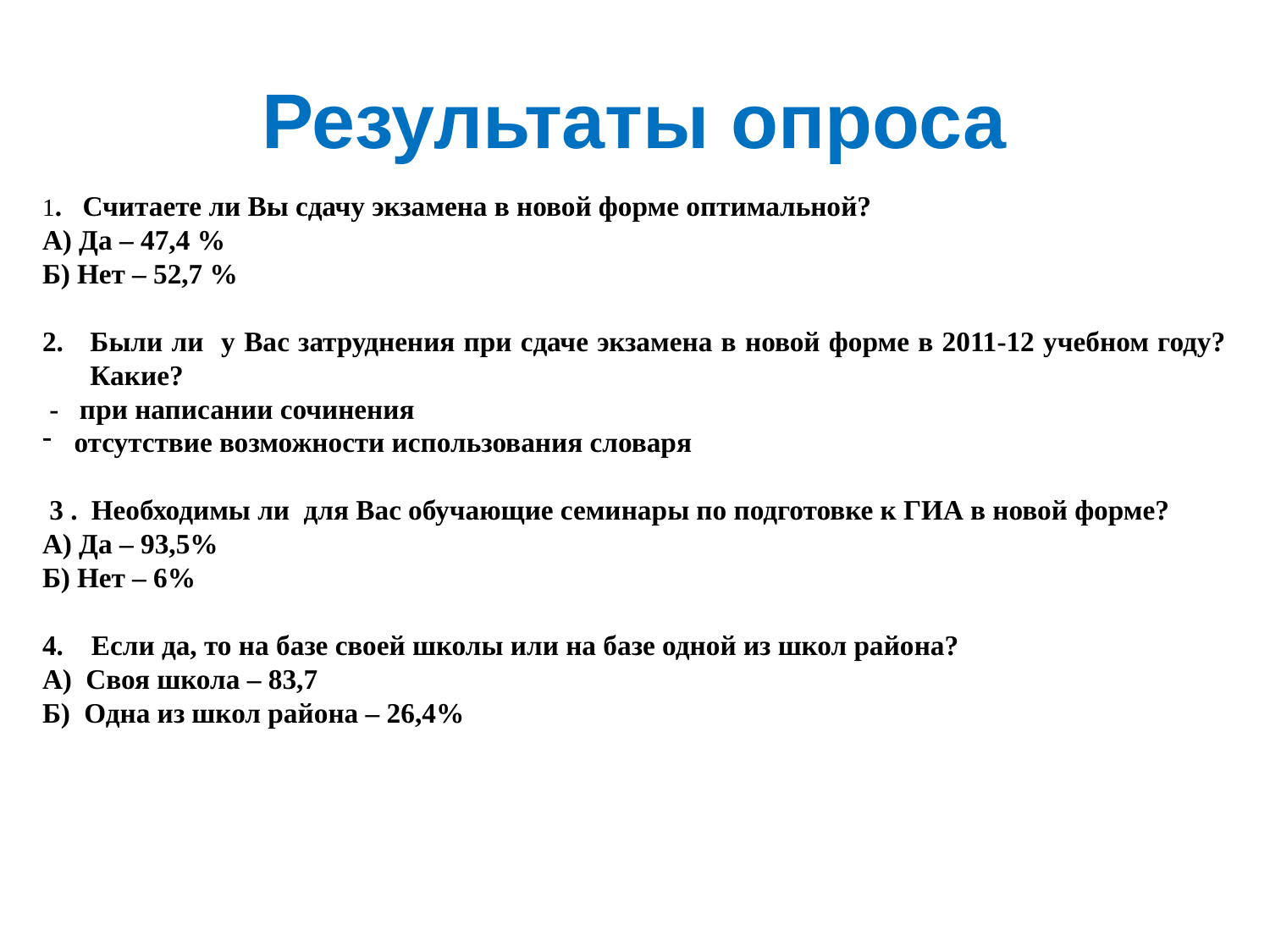

# Результаты опроса
1.   Считаете ли Вы сдачу экзамена в новой форме оптимальной?
А) Да – 47,4 %
Б) Нет – 52,7 %

Были ли  у Вас затруднения при сдаче экзамена в новой форме в 2011-12 учебном году? Какие?
 -   при написании сочинения
отсутствие возможности использования словаря

 3 .  Необходимы ли  для Вас обучающие семинары по подготовке к ГИА в новой форме?
А) Да – 93,5%
Б) Нет – 6%

4.    Если да, то на базе своей школы или на базе одной из школ района?
А)  Своя школа – 83,7
Б)  Одна из школ района – 26,4%